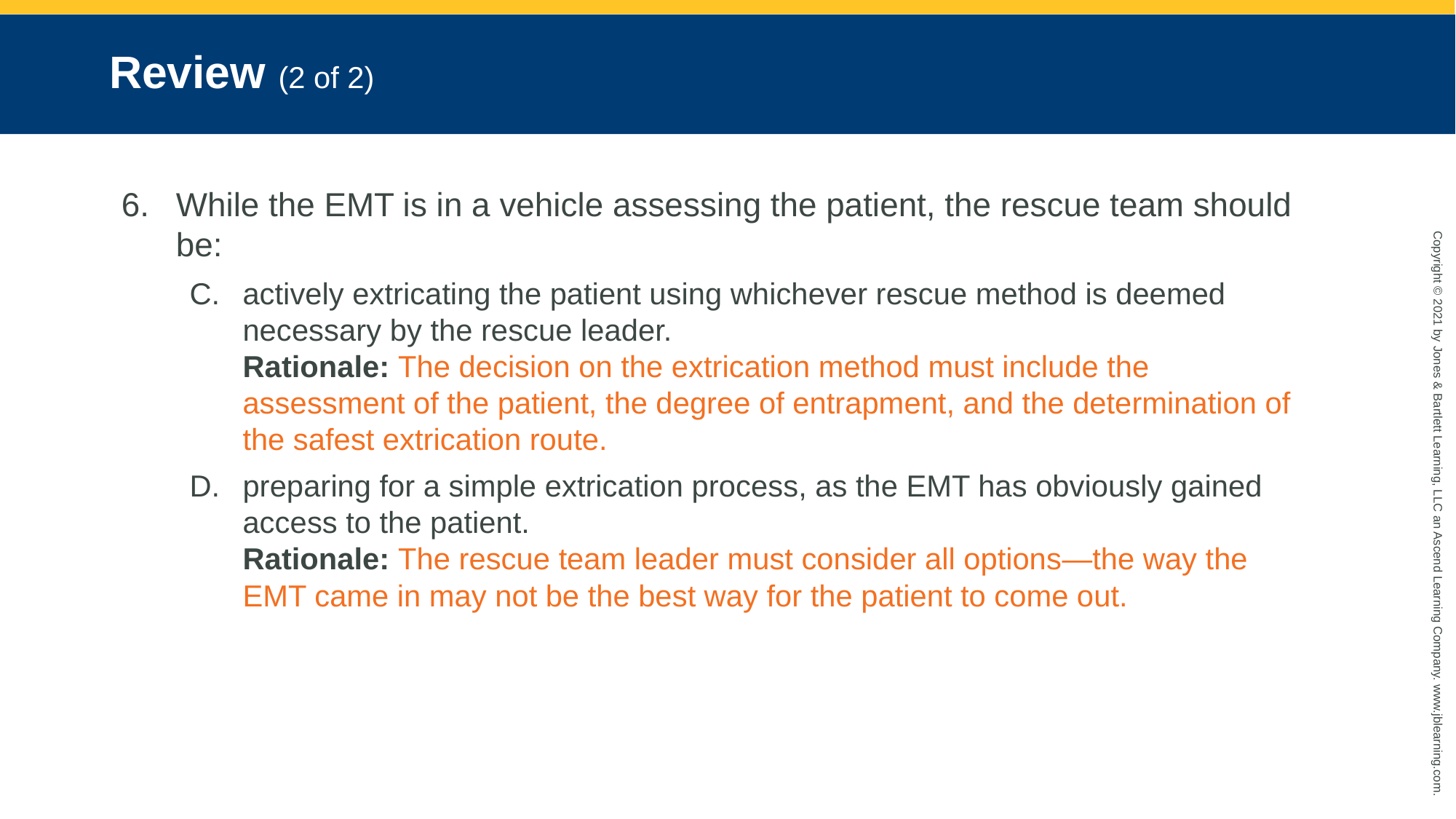

# Review (2 of 2)
While the EMT is in a vehicle assessing the patient, the rescue team should be:
actively extricating the patient using whichever rescue method is deemed necessary by the rescue leader.
Rationale: The decision on the extrication method must include the assessment of the patient, the degree of entrapment, and the determination of the safest extrication route.
preparing for a simple extrication process, as the EMT has obviously gained access to the patient.
Rationale: The rescue team leader must consider all options—the way the EMT came in may not be the best way for the patient to come out.